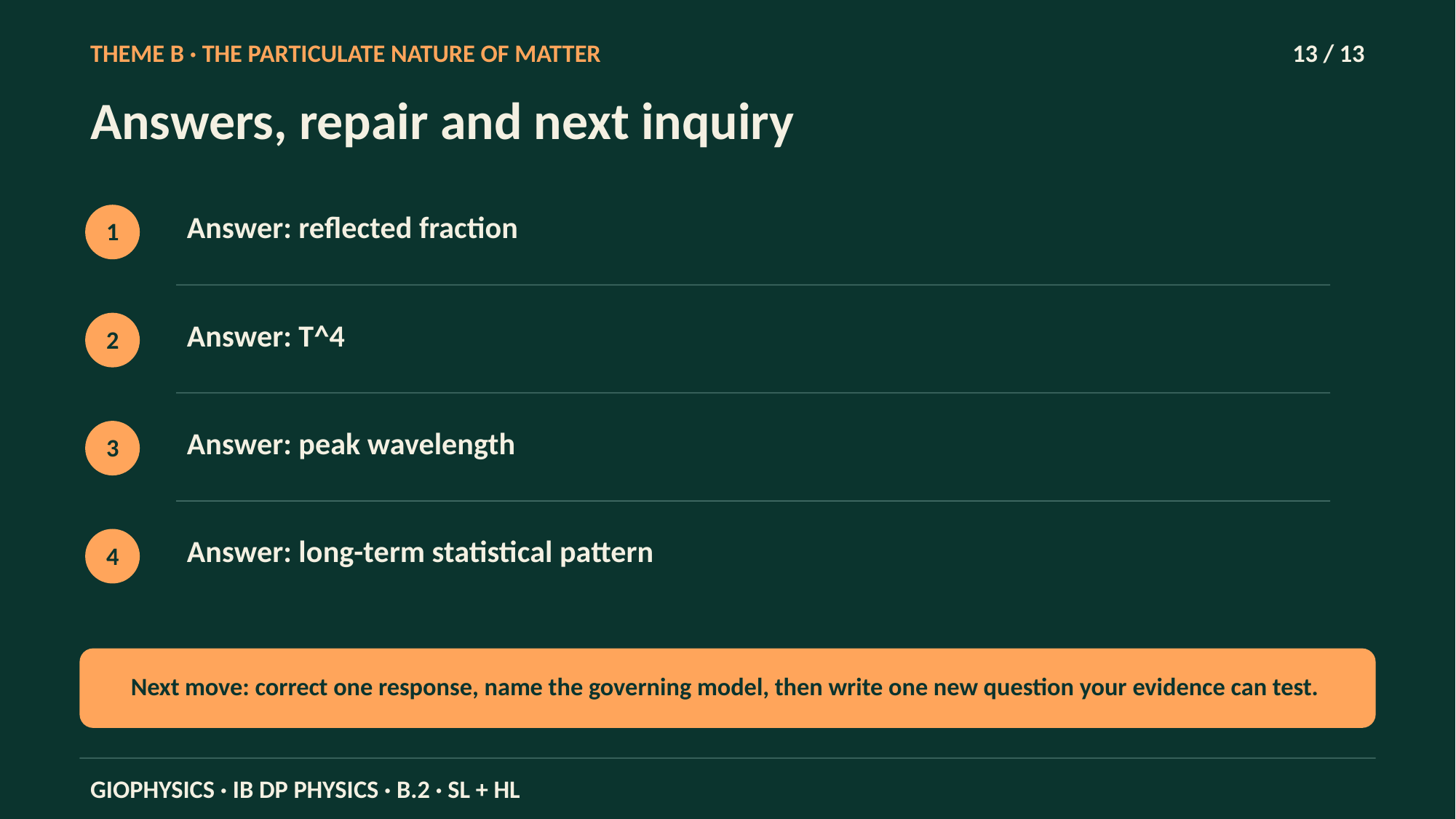

THEME B · THE PARTICULATE NATURE OF MATTER
13 / 13
Answers, repair and next inquiry
Answer: reflected fraction

1

Answer: T^4

2

Answer: peak wavelength

3

Answer: long-term statistical pattern

4

Next move: correct one response, name the governing model, then write one new question your evidence can test.

GIOPHYSICS · IB DP PHYSICS · B.2 · SL + HL